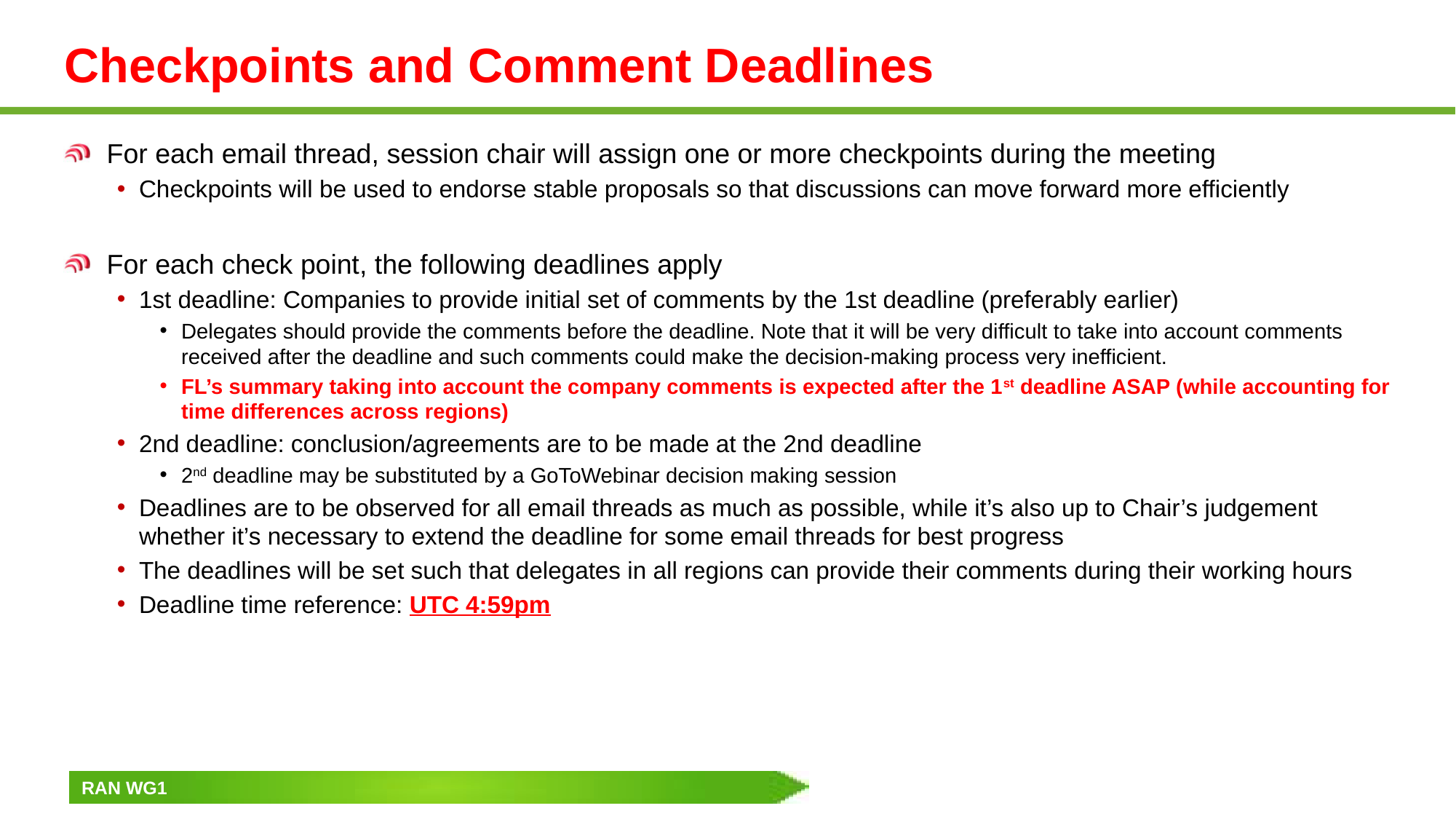

# Checkpoints and Comment Deadlines
For each email thread, session chair will assign one or more checkpoints during the meeting
Checkpoints will be used to endorse stable proposals so that discussions can move forward more efficiently

For each check point, the following deadlines apply
1st deadline: Companies to provide initial set of comments by the 1st deadline (preferably earlier)
Delegates should provide the comments before the deadline. Note that it will be very difficult to take into account comments received after the deadline and such comments could make the decision-making process very inefficient.
FL’s summary taking into account the company comments is expected after the 1st deadline ASAP (while accounting for time differences across regions)
2nd deadline: conclusion/agreements are to be made at the 2nd deadline
2nd deadline may be substituted by a GoToWebinar decision making session
Deadlines are to be observed for all email threads as much as possible, while it’s also up to Chair’s judgement whether it’s necessary to extend the deadline for some email threads for best progress
The deadlines will be set such that delegates in all regions can provide their comments during their working hours
Deadline time reference: UTC 4:59pm